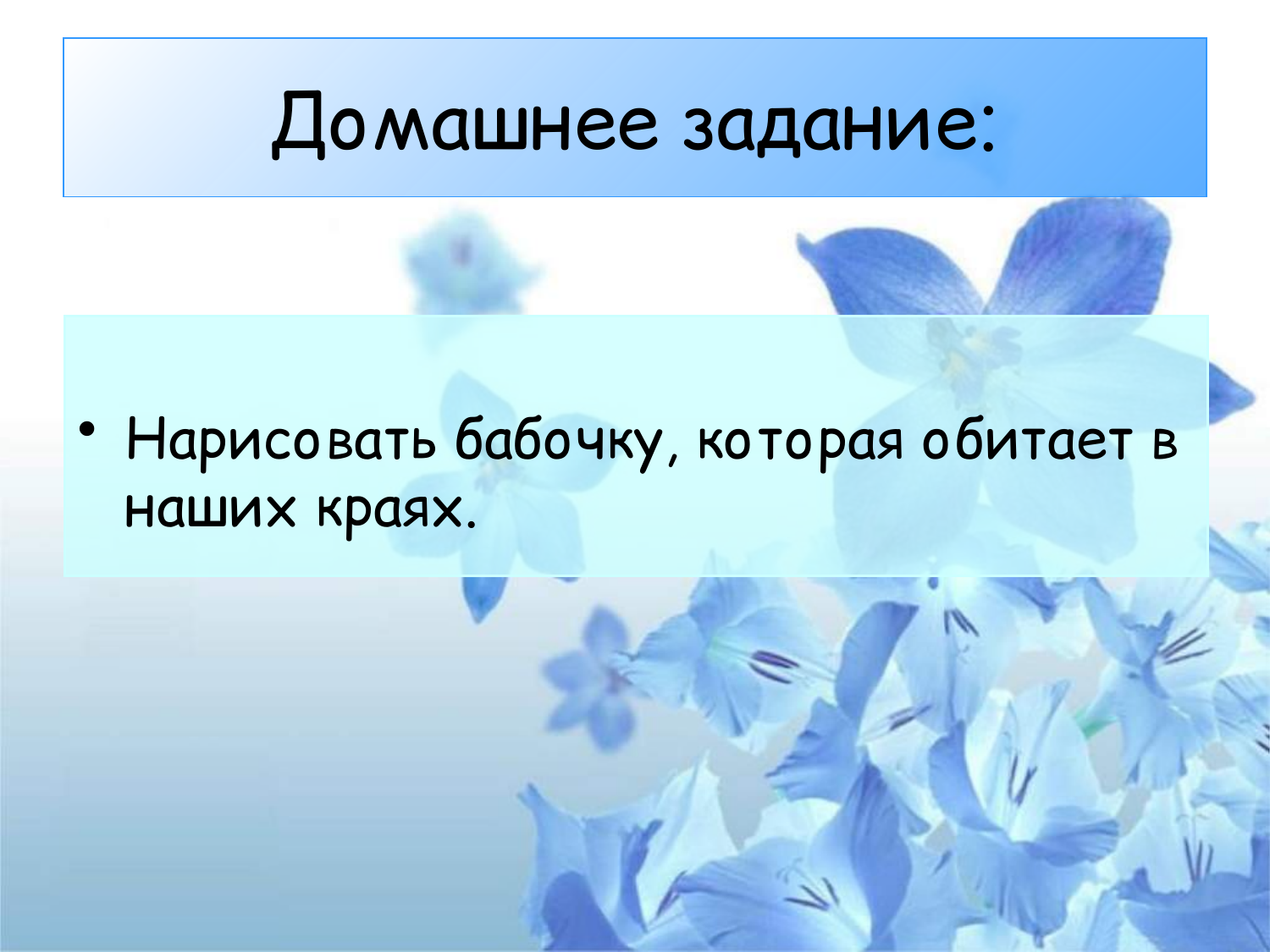

# Домашнее задание:

Нарисовать бабочку, которая обитает в наших краях.